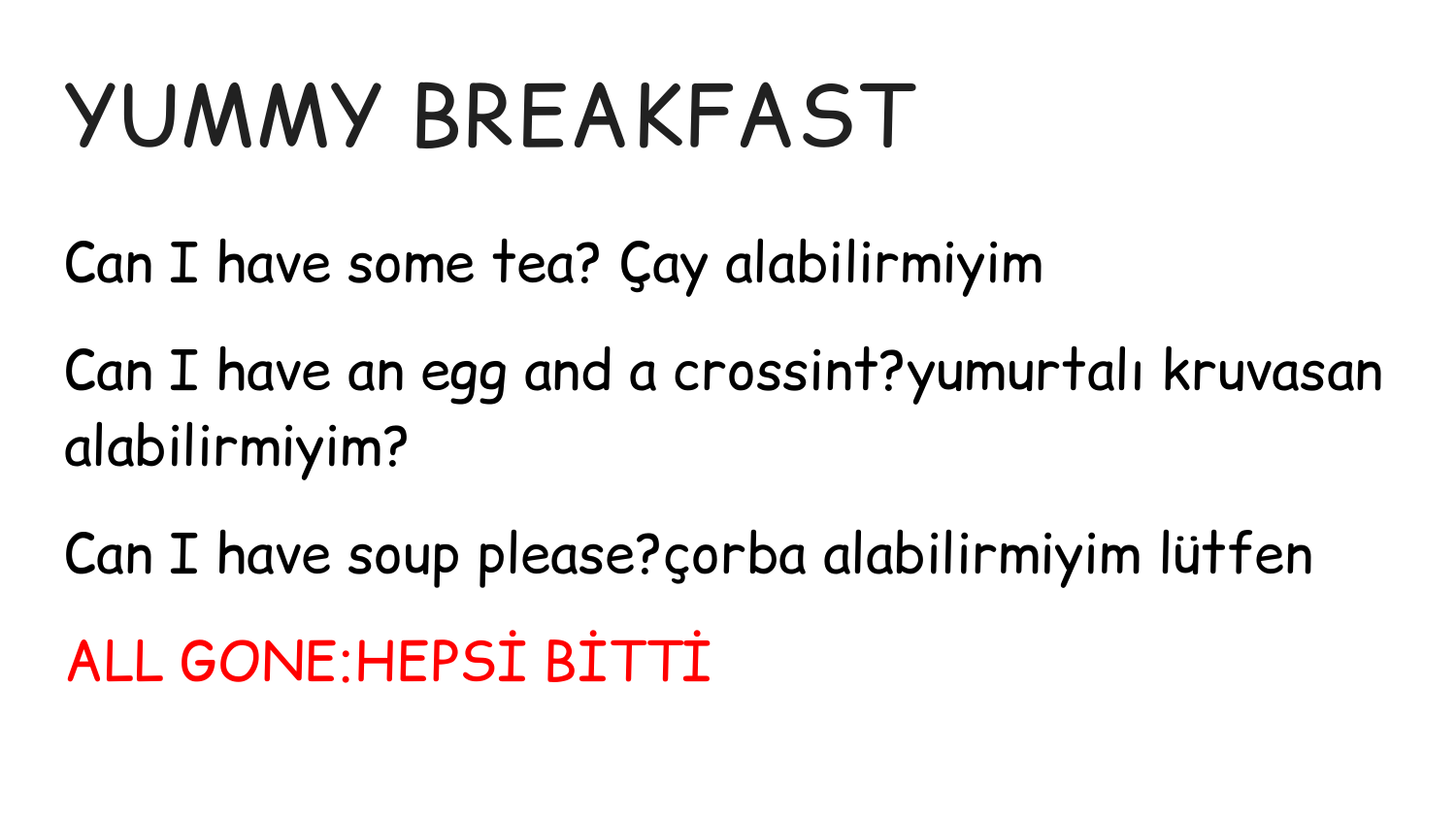

# YUMMY BREAKFAST
Can I have some tea? Çay alabilirmiyim
Can I have an egg and a crossint?yumurtalı kruvasan alabilirmiyim?
Can I have soup please?çorba alabilirmiyim lütfen
ALL GONE:HEPSİ BİTTİ